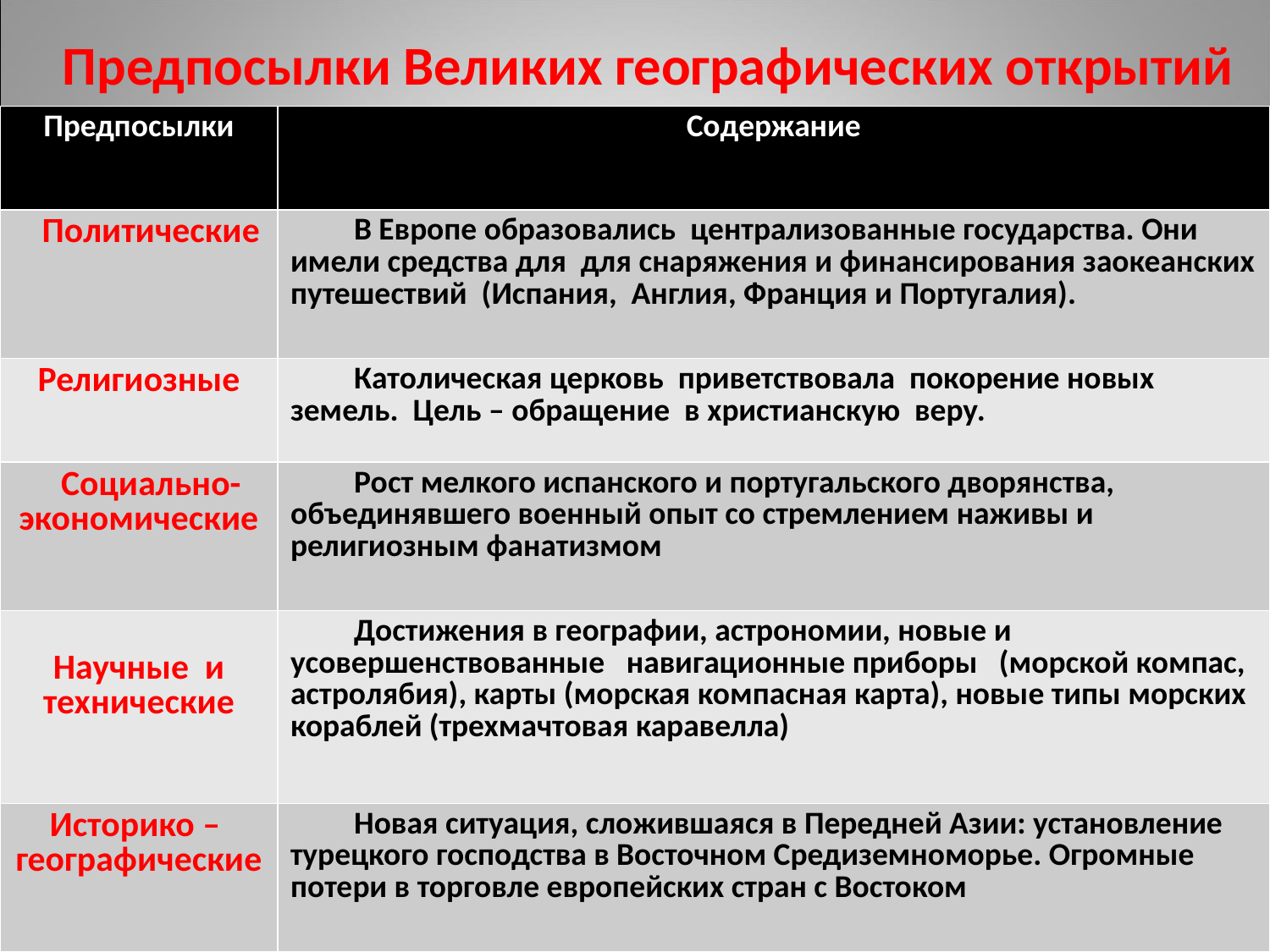

# Предпосылки Великих географических открытий
| Предпосылки | Содержание |
| --- | --- |
| Политические | В Европе образовались централизованные государства. Они имели средства для для снаряжения и финансирования заокеанских путешествий (Испания, Англия, Франция и Португалия). |
| Религиозные | Католическая церковь приветствовала покорение новых земель. Цель – обращение в христианскую веру. |
| Социально-экономические | Рост мелкого испанского и португальского дворянства, объединявшего военный опыт со стремлением наживы и религиозным фанатизмом |
| Научные и технические | Достижения в географии, астрономии, новые и усовершенствованные навигационные приборы (морской компас, астролябия), карты (морская компасная карта), новые типы морских кораблей (трехмачтовая каравелла) |
| Историко – географические | Новая ситуация, сложившаяся в Передней Азии: установление турецкого господства в Восточном Средиземноморье. Огромные потери в торговле европейских стран с Востоком |